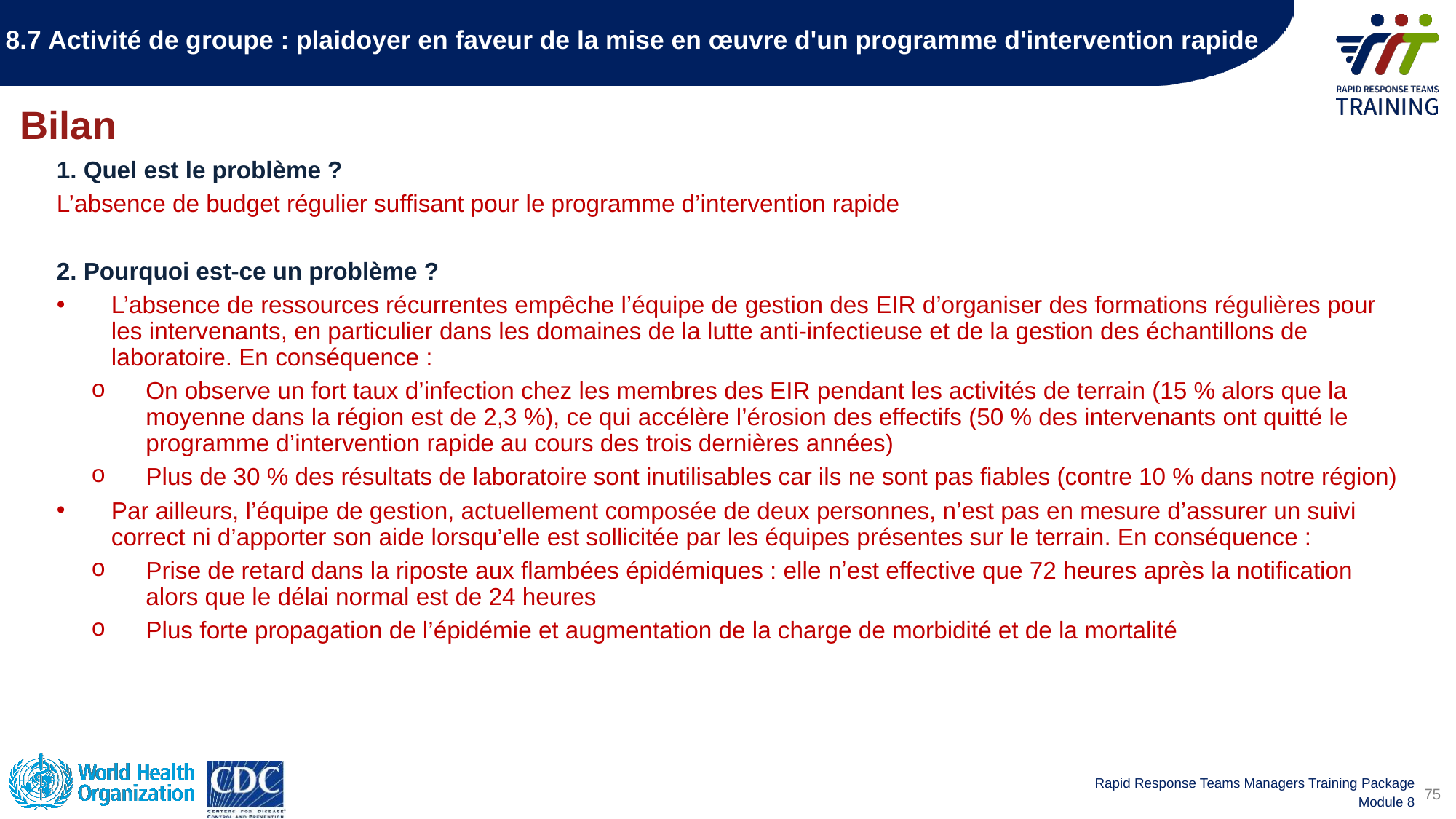

8.7 Activité de groupe : plaidoyer en faveur de la mise en œuvre d'un programme d'intervention rapide
# Bilan
1. Quel est le problème ?
L’absence de budget régulier suffisant pour le programme d’intervention rapide

2. Pourquoi est-ce un problème ?
L’absence de ressources récurrentes empêche l’équipe de gestion des EIR d’organiser des formations régulières pour les intervenants, en particulier dans les domaines de la lutte anti-infectieuse et de la gestion des échantillons de laboratoire. En conséquence :
On observe un fort taux d’infection chez les membres des EIR pendant les activités de terrain (15 % alors que la moyenne dans la région est de 2,3 %), ce qui accélère l’érosion des effectifs (50 % des intervenants ont quitté le programme d’intervention rapide au cours des trois dernières années)
Plus de 30 % des résultats de laboratoire sont inutilisables car ils ne sont pas fiables (contre 10 % dans notre région)
Par ailleurs, l’équipe de gestion, actuellement composée de deux personnes, n’est pas en mesure d’assurer un suivi correct ni d’apporter son aide lorsqu’elle est sollicitée par les équipes présentes sur le terrain. En conséquence :
Prise de retard dans la riposte aux flambées épidémiques : elle nʼest effective que 72 heures après la notification alors que le délai normal est de 24 heures​
Plus forte propagation de l’épidémie et augmentation de la charge de morbidité et de la mortalité

75